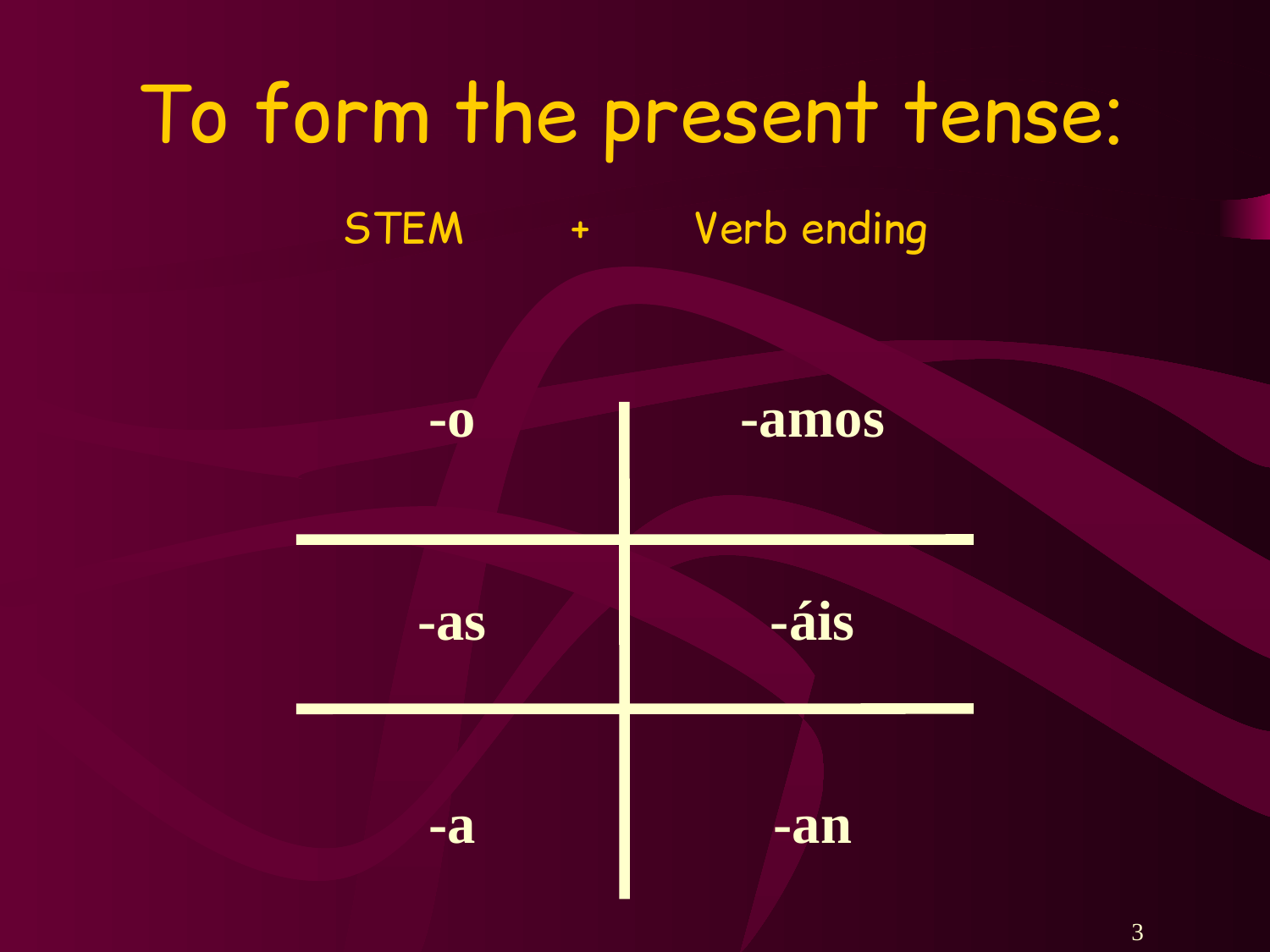

# To form the present tense:
STEM	        +        Verb ending
-o

-as

-a
-amos

-áis

-an

3
3